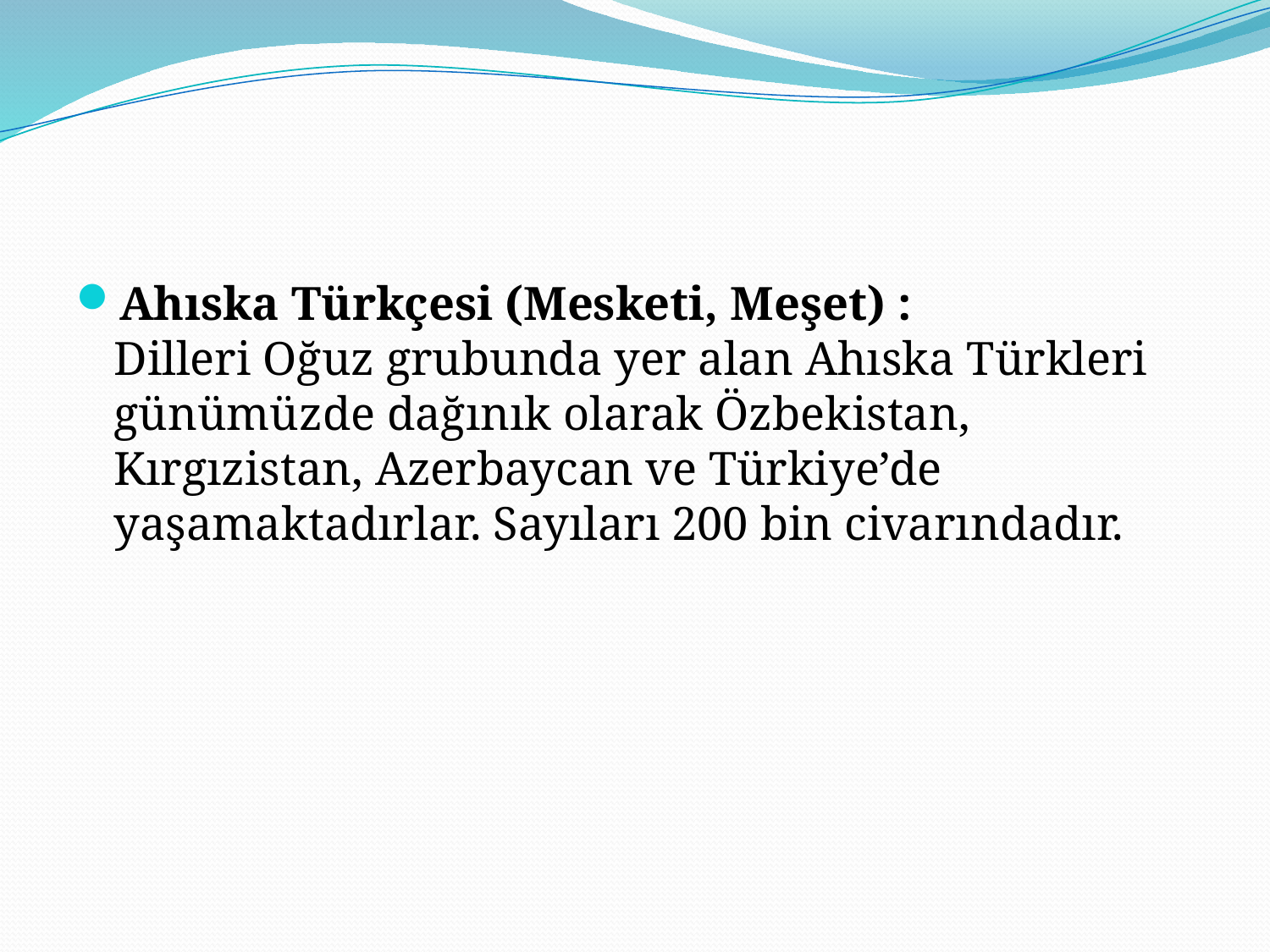

Ahıska Türkçesi (Mesketi, Meşet) :
Dilleri Oğuz grubunda yer alan Ahıska Türkleri günümüzde dağınık olarak Özbekistan, Kırgızistan, Azerbaycan ve Türkiye’de yaşamaktadırlar. Sayıları 200 bin civarındadır.